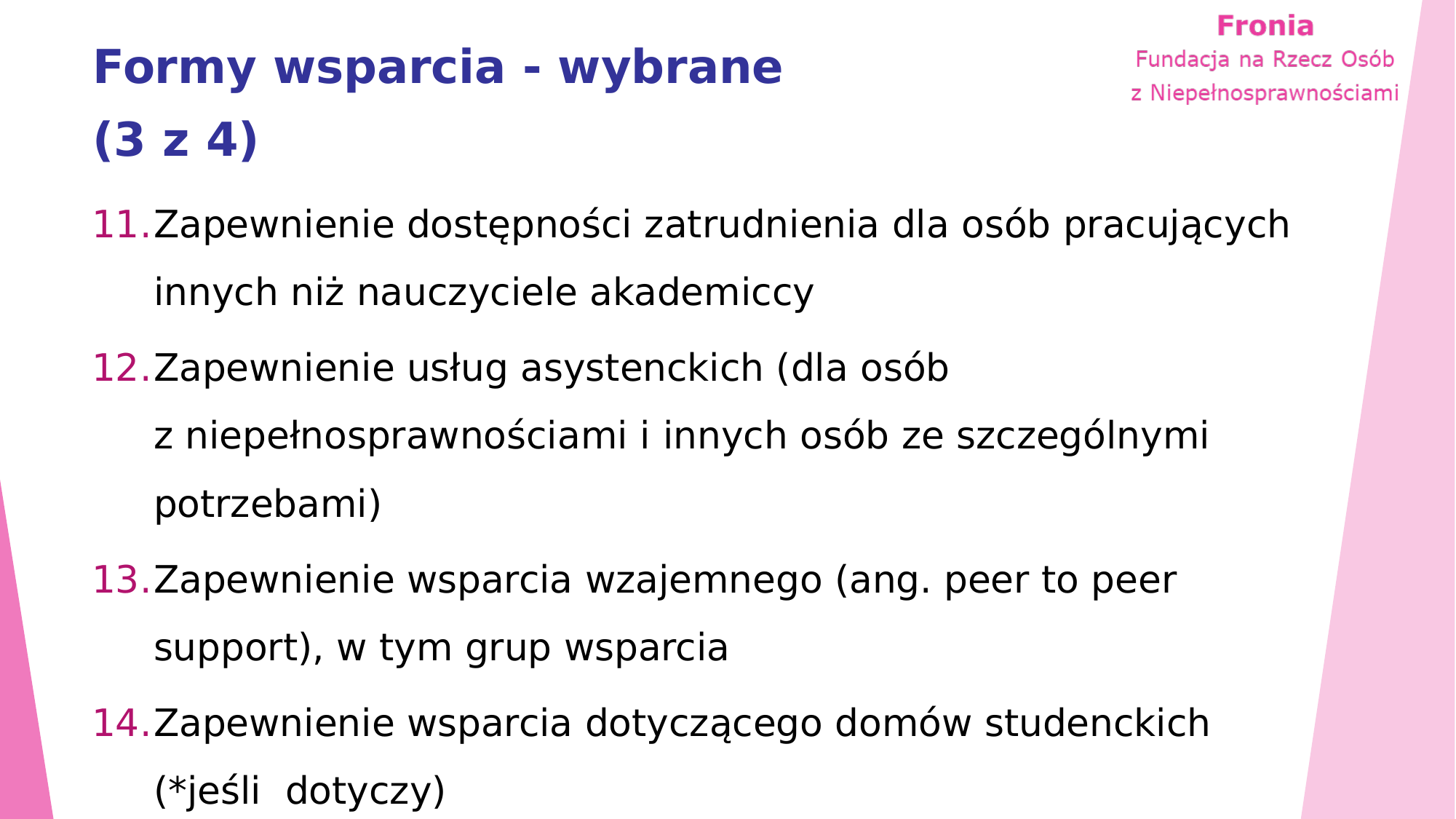

# Formy wsparcia - wybrane (3 z 4)
Zapewnienie dostępności zatrudnienia dla osób pracujących  innych niż nauczyciele akademiccy
Zapewnienie usług asystenckich (dla osób z niepełnosprawnościami i innych osób ze szczególnymi potrzebami)
Zapewnienie wsparcia wzajemnego (ang. peer to peer support), w tym grup wsparcia
Zapewnienie wsparcia dotyczącego domów studenckich (*jeśli  dotyczy)